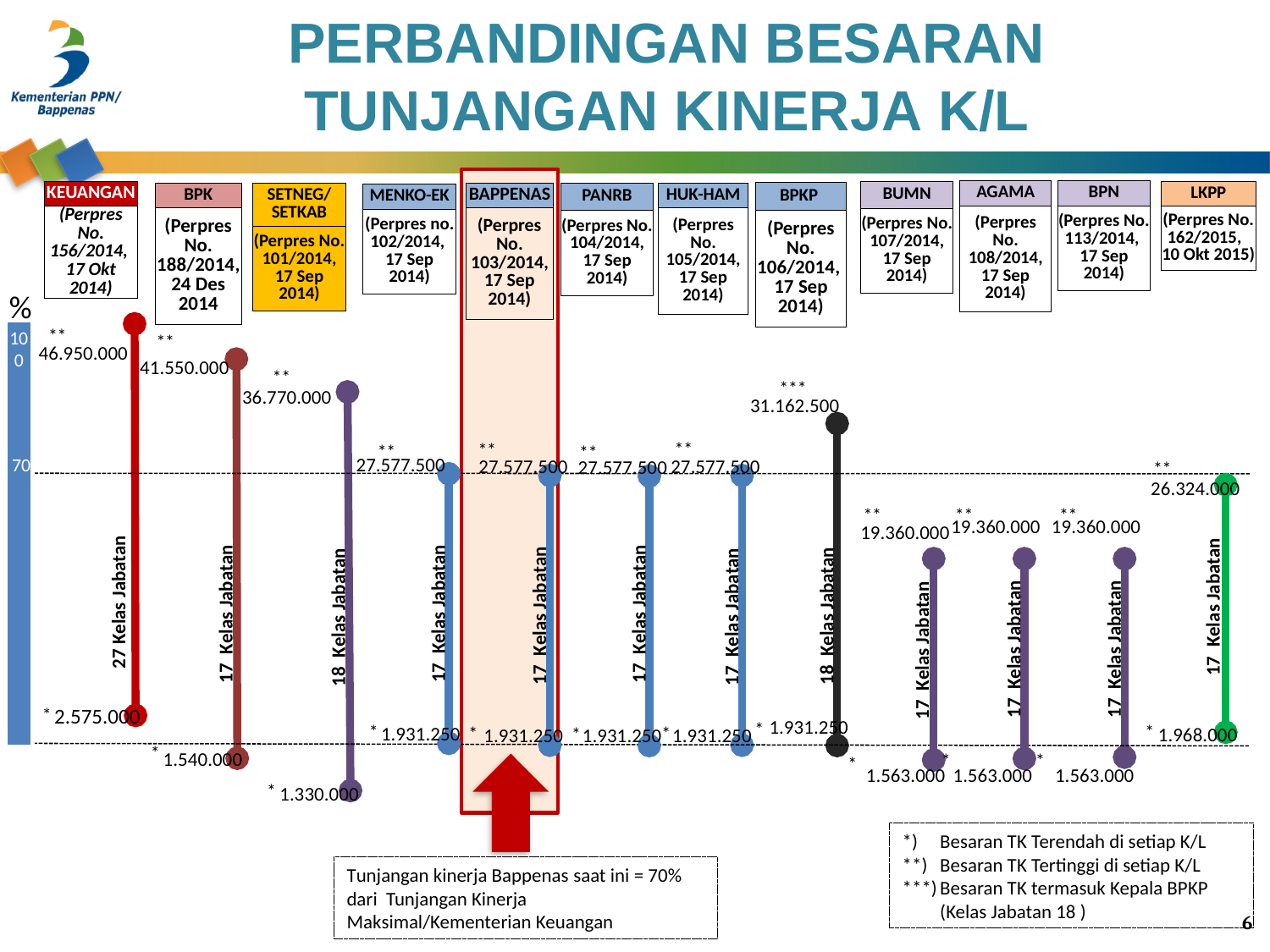

# PERBANDINGAN BESARAN TUNJANGAN KINERJA K/L

| AGAMA |
| --- |
| (Perpres No. 108/2014, 17 Sep 2014) |
| BPN |
| --- |
| (Perpres No. 113/2014, 17 Sep 2014) |
| BUMN |
| --- |
| (Perpres No. 107/2014, 17 Sep 2014) |
| KEUANGAN |
| --- |
| (Perpres No. 156/2014, 17 Okt 2014) |
| LKPP |
| --- |
| (Perpres No. 162/2015, 10 Okt 2015) |
| BPKP |
| --- |
| (Perpres No. 106/2014, 17 Sep 2014) |
| SETNEG/ SETKAB |
| --- |
| (Perpres No. 101/2014, 17 Sep 2014) |
| BAPPENAS |
| --- |
| (Perpres No. 103/2014, 17 Sep 2014) |
| BPK |
| --- |
| (Perpres No. 188/2014, 24 Des 2014 |
| PANRB |
| --- |
| (Perpres No. 104/2014, 17 Sep 2014) |
| HUK-HAM |
| --- |
| (Perpres No. 105/2014, 17 Sep 2014) |
| MENKO-EK |
| --- |
| (Perpres no. 102/2014, 17 Sep 2014) |
%
**
100

**
 46.950.000
 41.550.000
**
***
 36.770.000
 31.162.500
18  Kelas Jabatan
 1.931.250
18  Kelas Jabatan
1.330.000
**
**
**
**
 27.577.500
17  Kelas Jabatan
 1.931.250
70
 27.577.500
17  Kelas Jabatan
 1.931.250
 27.577.500
17  Kelas Jabatan
 1.931.250
 27.577.500
17  Kelas Jabatan
 1.931.250
**
 26.324.000
17  Kelas Jabatan
 1.968.000
**
**
**
19.360.000
17  Kelas Jabatan
 1.563.000
19.360.000
17  Kelas Jabatan
 1.563.000
19.360.000
17  Kelas Jabatan
 1.563.000
27 Kelas Jabatan
17  Kelas Jabatan
*
 2.575.000
*
*
*
*
*
*
*
 1.540.000
*
*
*

*
*) 	Besaran TK Terendah di setiap K/L
**) 	Besaran TK Tertinggi di setiap K/L
***)	Besaran TK termasuk Kepala BPKP (Kelas Jabatan 18 )
Tunjangan kinerja Bappenas saat ini = 70%  dari  Tunjangan Kinerja Maksimal/Kementerian Keuangan
6